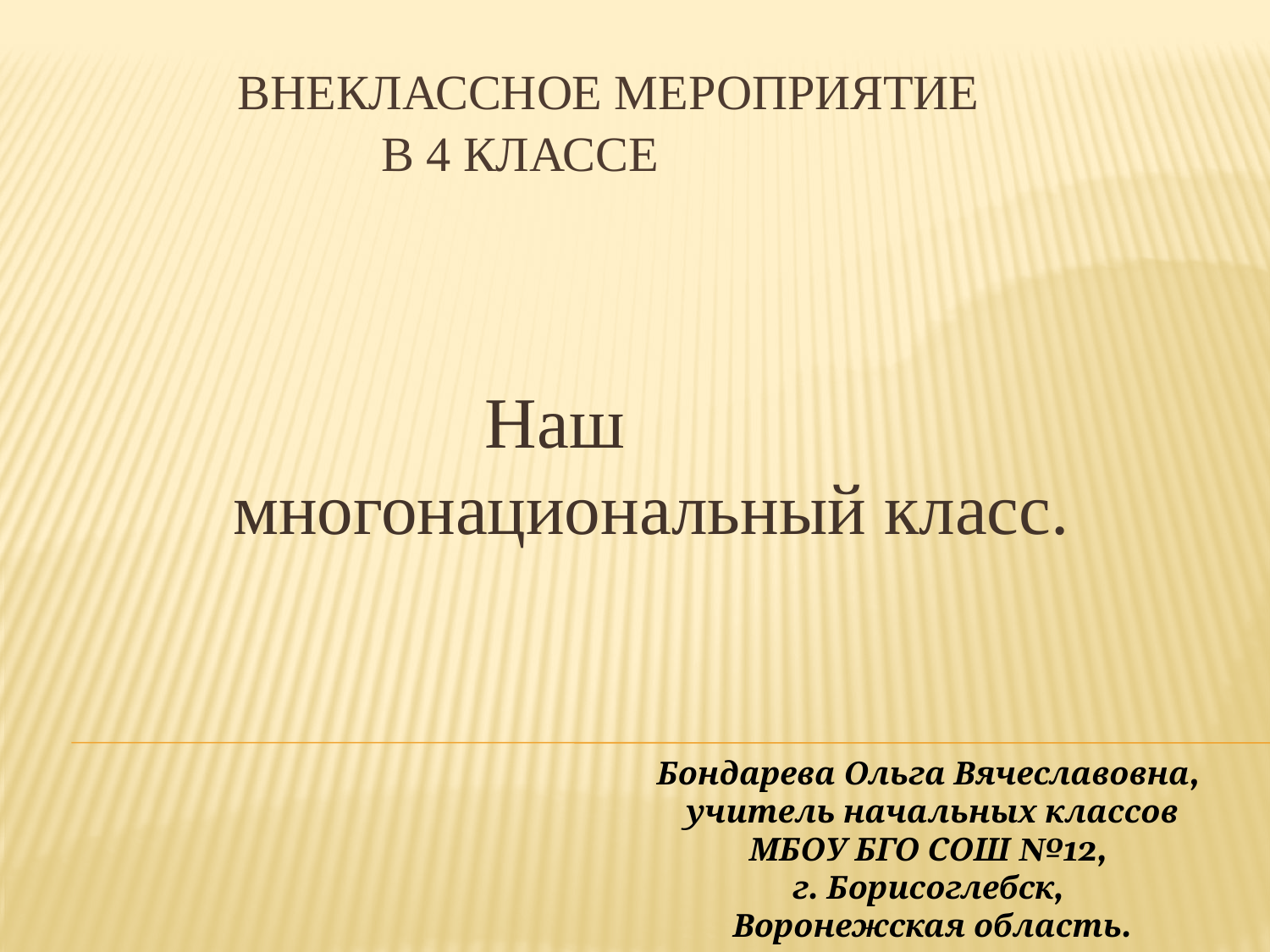

# Внеклассное мероприятие в 4 классе
                  Наш                                     многонациональный класс.
Бондарева Ольга Вячеславовна,
учитель начальных классов
МБОУ БГО СОШ №12,
г. Борисоглебск,
Воронежская область.